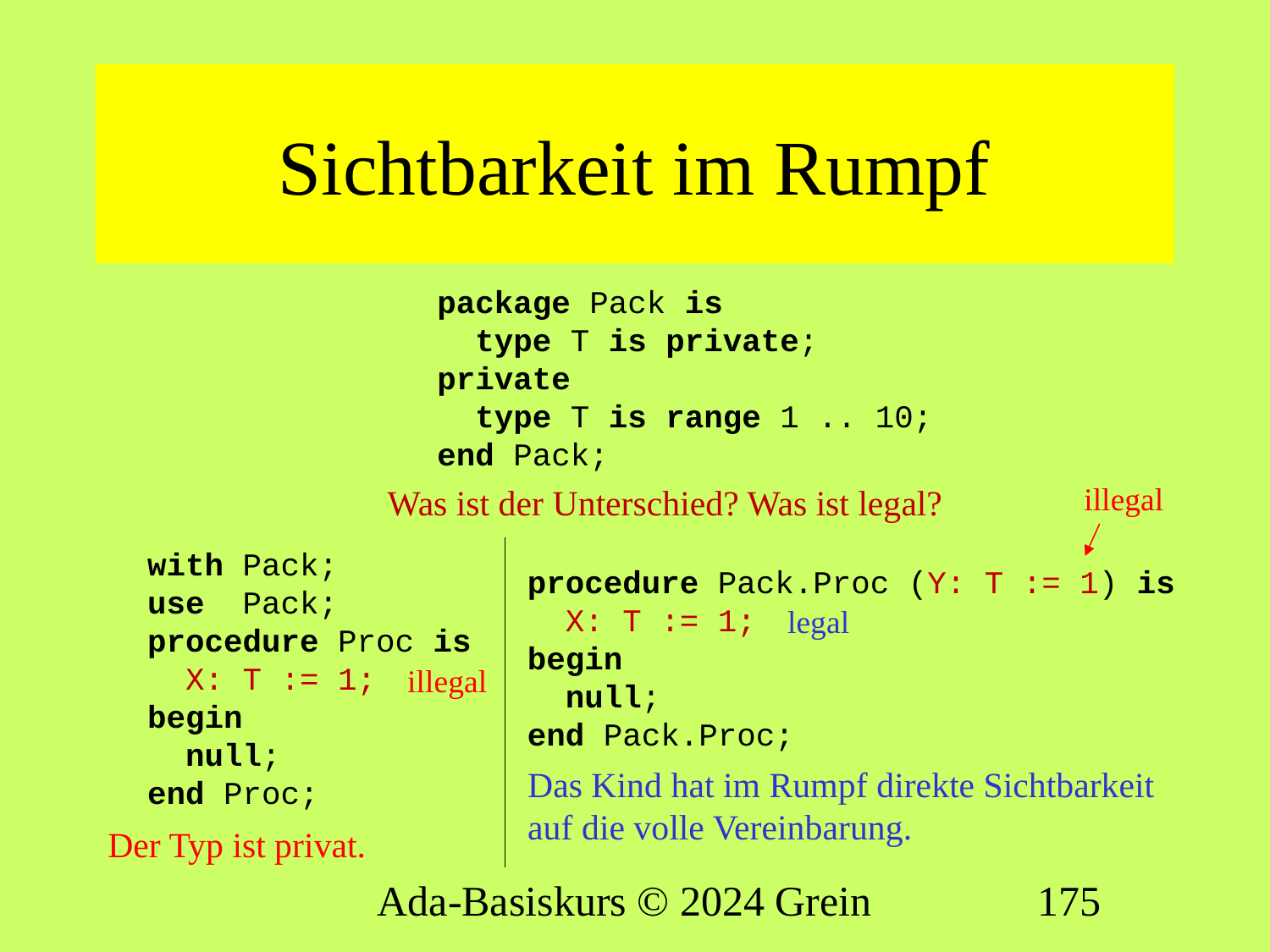

# Sichtbarkeit im Rumpf
package Pack is
  type T is private;
private
  type T is range 1 .. 10;
end Pack;
Was ist der Unterschied? Was ist legal?
illegal
with Pack;
use  Pack;
procedure Proc is
  X: T := 1;
begin
  null;
end Proc;
procedure Pack.Proc (Y: T := 1) is
  X: T := 1;
begin
  null;
end Pack.Proc;
legal
illegal
Das Kind hat im Rumpf direkte Sichtbarkeit auf die volle Vereinbarung.
Der Typ ist privat.
Ada-Basiskurs © 2024 Grein
175